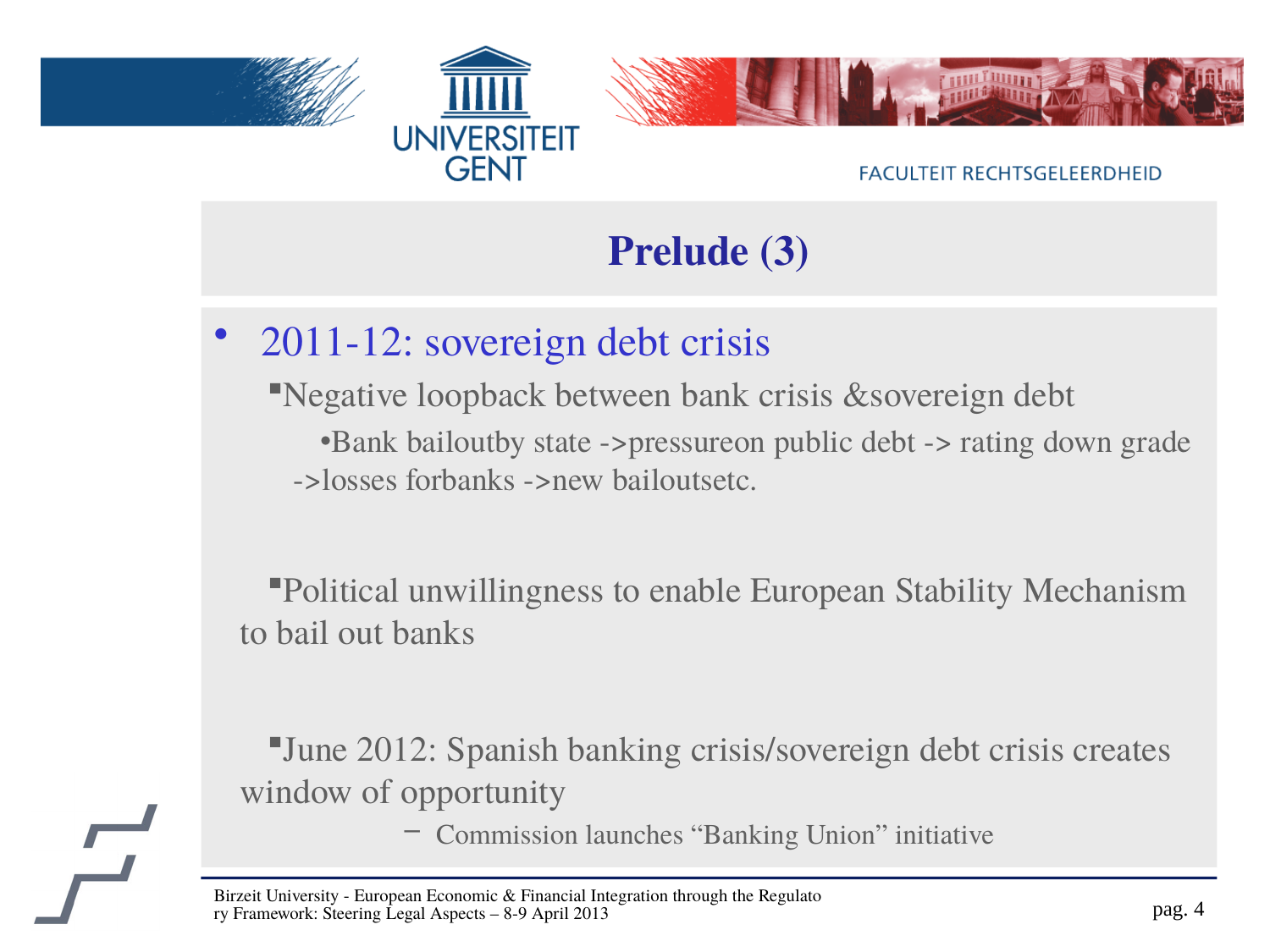

# Prelude (3)
2011-12: sovereign debt crisis
Negative loopback between bank crisis &sovereign debt
Bank bailoutby state ->pressureon public debt -> rating down grade ->losses forbanks ->new bailoutsetc.

Political unwillingness to enable European Stability Mechanism to bail out banks

June 2012: Spanish banking crisis/sovereign debt crisis creates window of opportunity
Commission launches “Banking Union” initiative
Birzeit University - European Economic & Financial Integration through the Regulatory Framework: Steering Legal Aspects – 8-9 April 2013
pag. 4